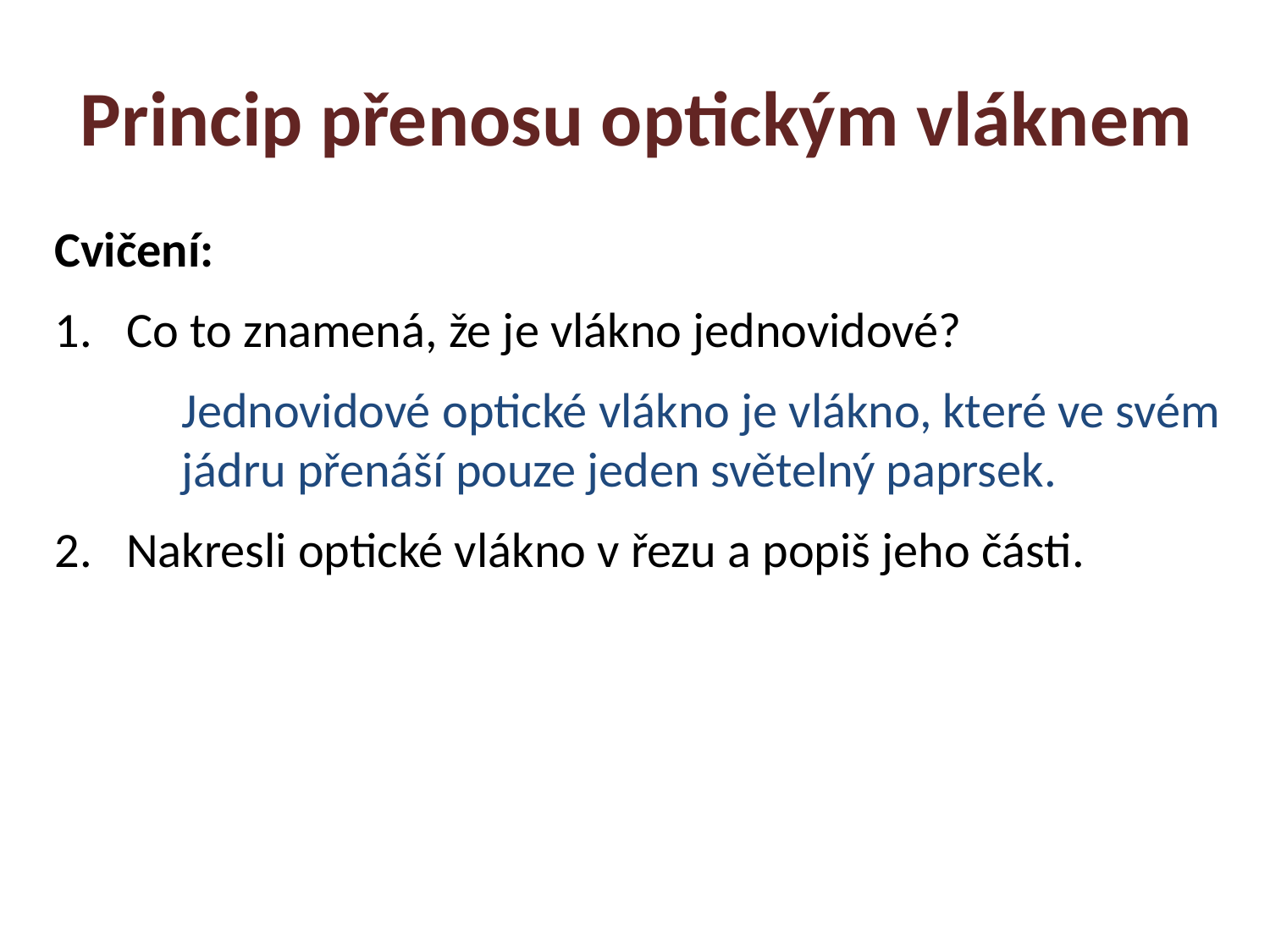

Princip přenosu optickým vláknem
Cvičení:
Co to znamená, že je vlákno jednovidové?
	Jednovidové optické vlákno je vlákno, které ve svém 	jádru přenáší pouze jeden světelný paprsek.
Nakresli optické vlákno v řezu a popiš jeho části.